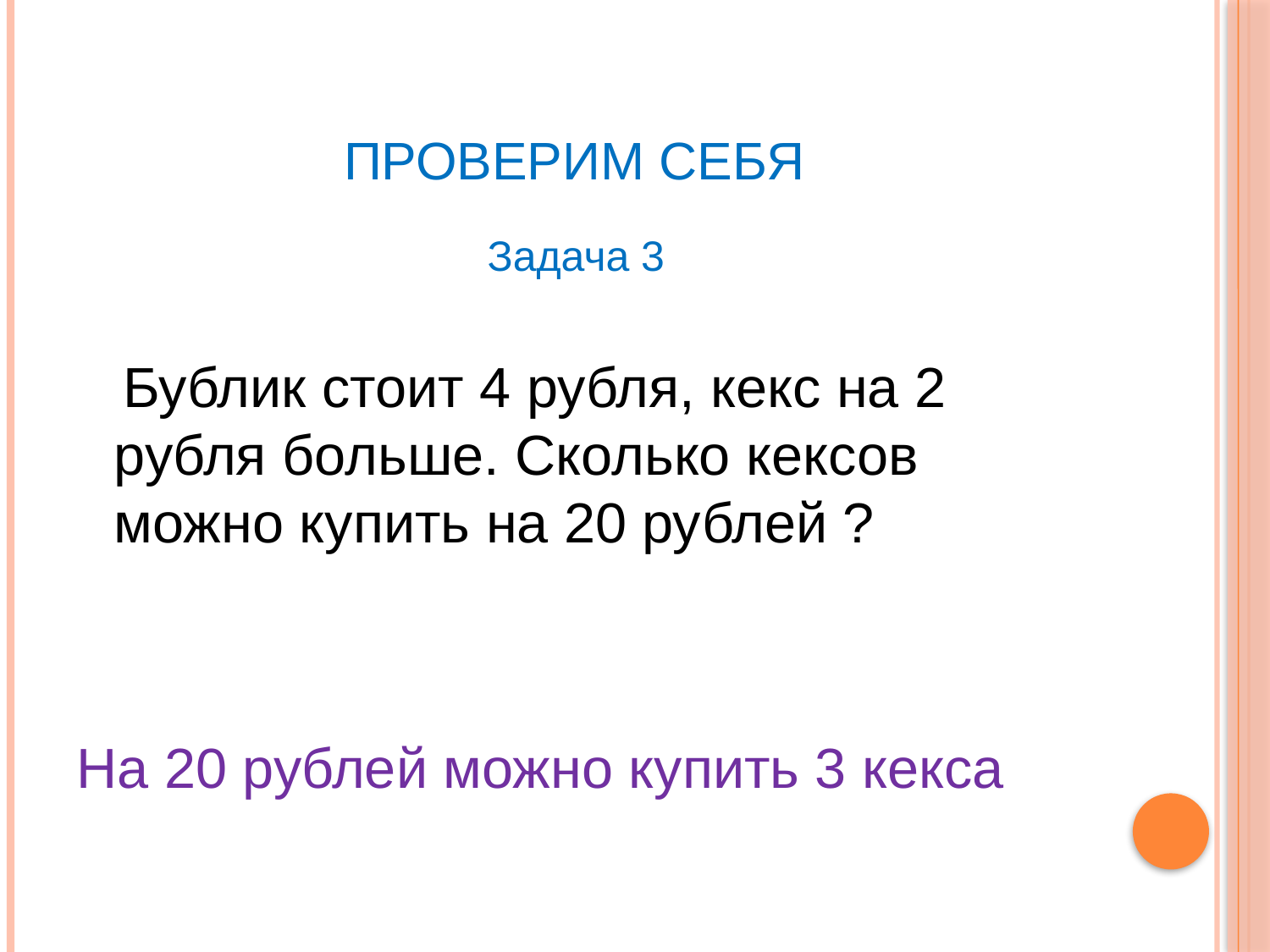

# Проверим себя
Задача 3

   Бублик стоит 4 рубля, кекс на 2 рубля больше. Сколько кексов можно купить на 20 рублей ?

На 20 рублей можно купить 3 кекса